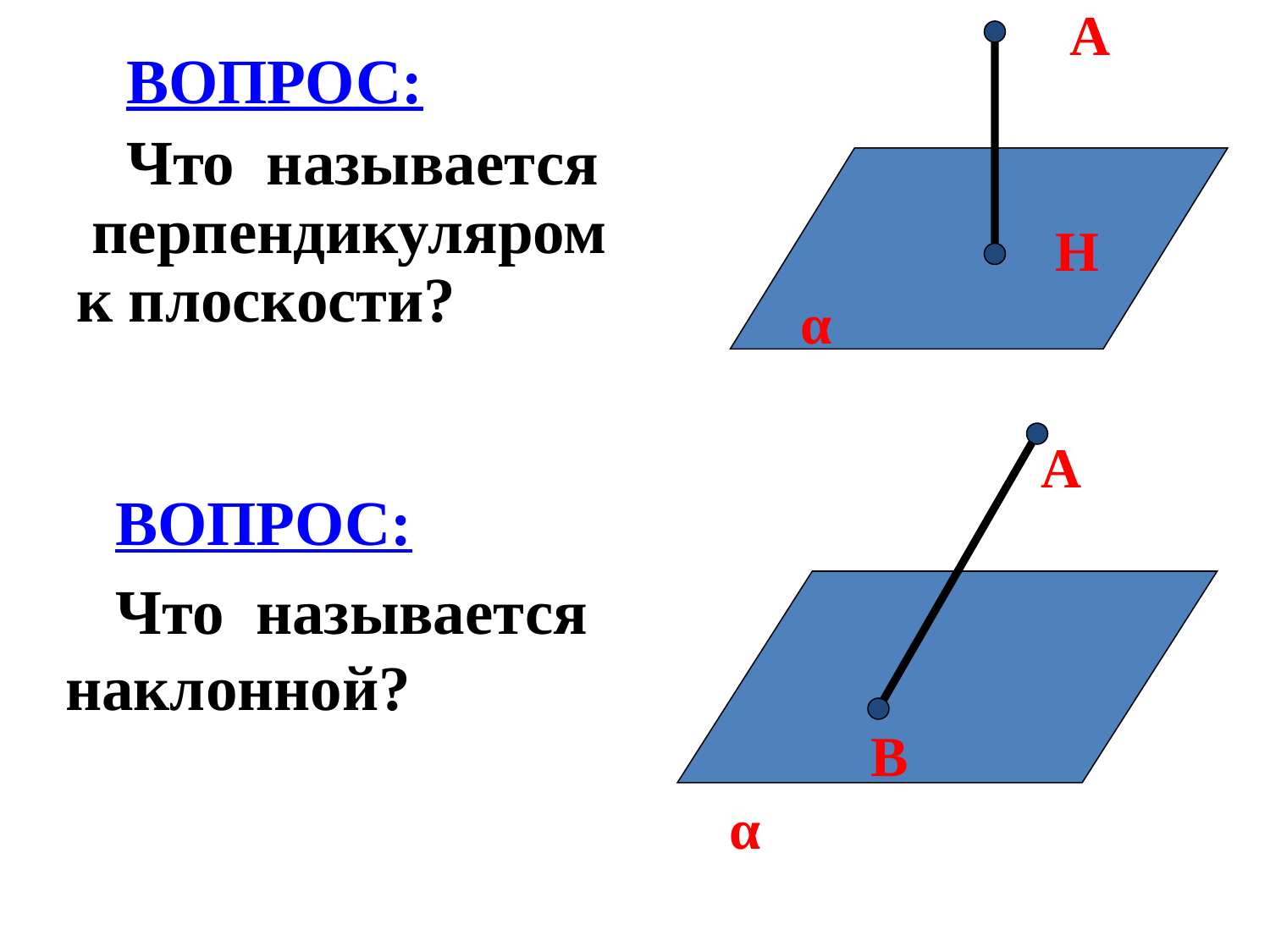

А

                            Н
          α

                           А

               В
     α

ВОПРОС:
Что  называется  перпендикуляром к плоскости?

ВОПРОС:
Что  называется наклонной?